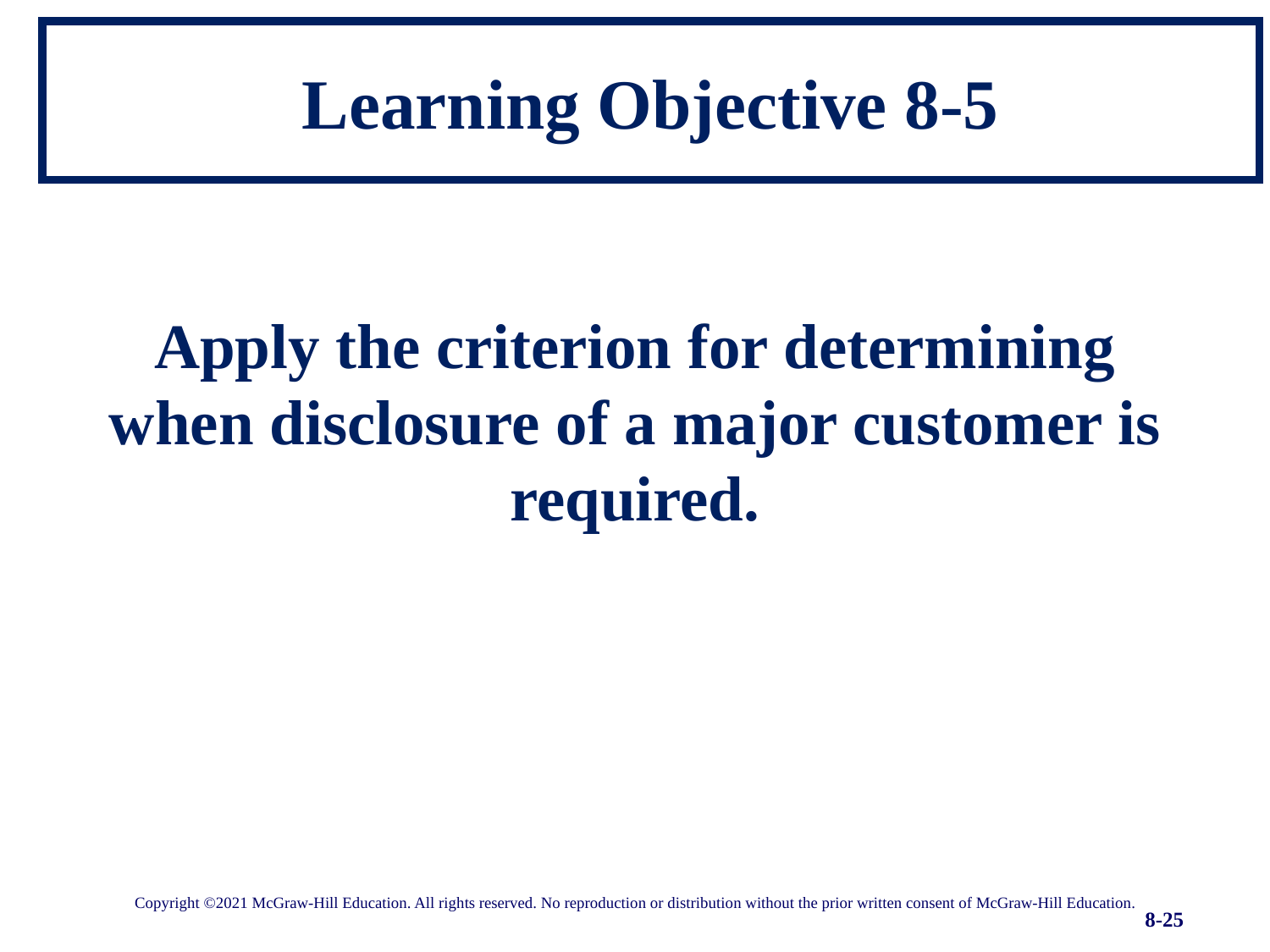

# Learning Objective 8-5

Apply the criterion for determining when disclosure of a major customer is required.

Copyright ©2021 McGraw-Hill Education. All rights reserved. No reproduction or distribution without the prior written consent of McGraw-Hill Education.